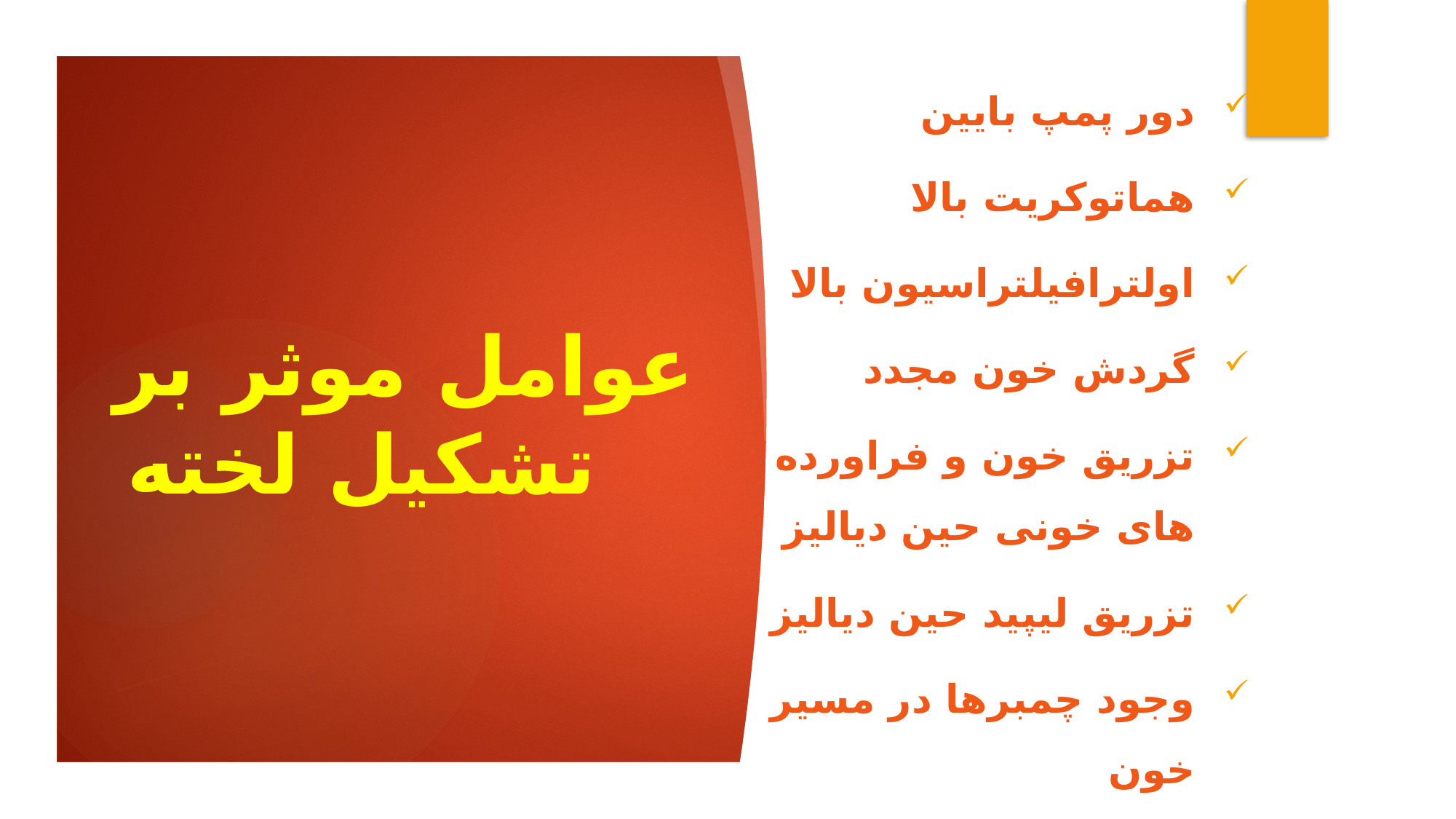

دور پمپ بایین
هماتوکریت بالا
اولترافیلتراسیون بالا
گردش خون مجدد
تزریق خون و فراورده های خونی حین دیالیز
تزریق لیپید حین دیالیز
وجود چمبرها در مسیر خون
# عوامل موثر بر تشکیل لخته